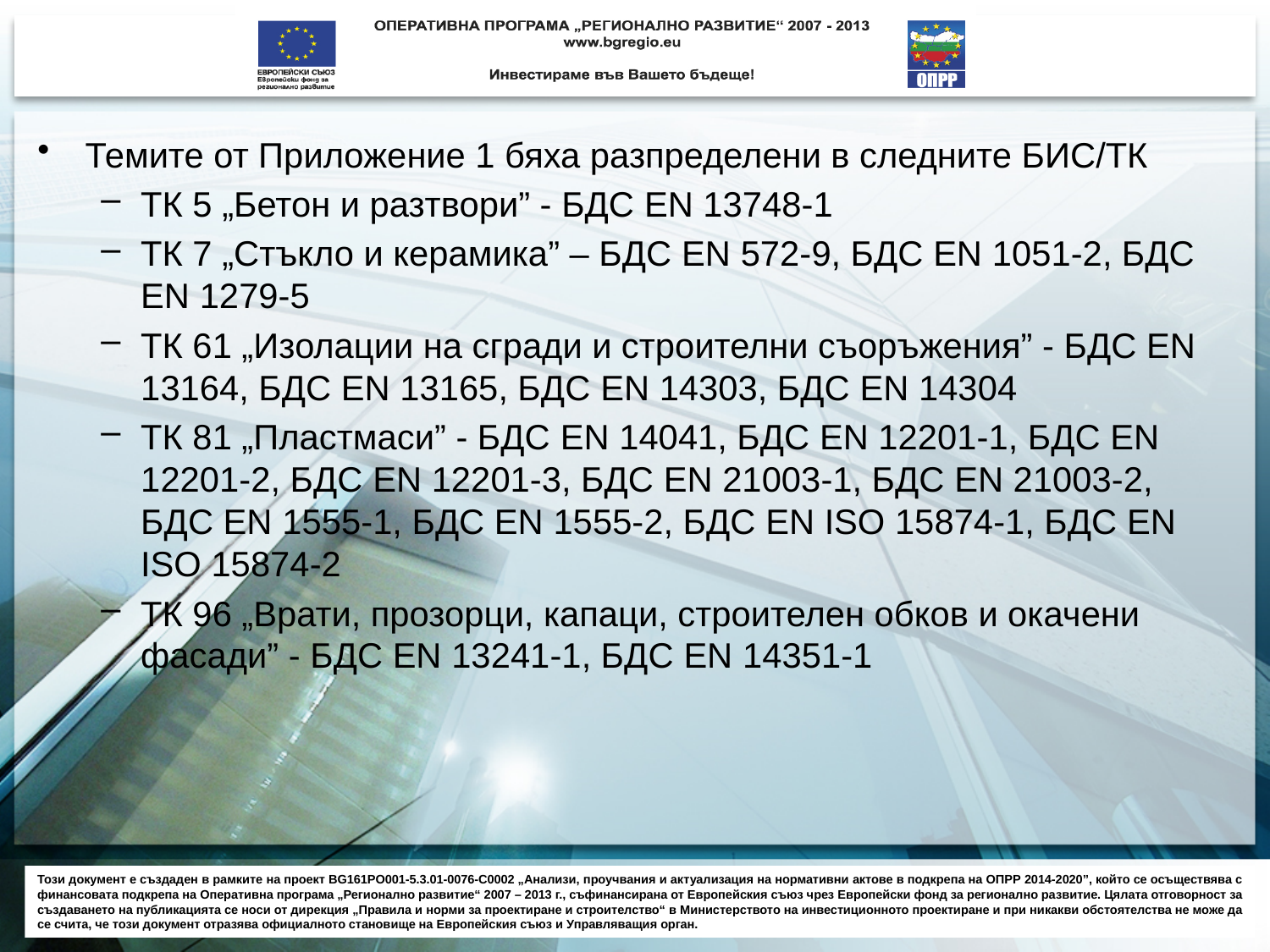

Темите от Приложение 1 бяха разпределени в следните БИС/ТК
ТК 5 „Бетон и разтвори” - БДС EN 13748-1
ТК 7 „Стъкло и керамика” – БДС EN 572-9, БДС EN 1051-2, БДС EN 1279-5
ТК 61 „Изолации на сгради и строителни съоръжения” - БДС EN 13164, БДС EN 13165, БДС EN 14303, БДС EN 14304
ТК 81 „Пластмаси” - БДС EN 14041, БДС EN 12201-1, БДС EN 12201-2, БДС EN 12201-3, БДС EN 21003-1, БДС EN 21003-2, БДС EN 1555-1, БДС EN 1555-2, БДС EN ISO 15874-1, БДС EN ISO 15874-2
ТК 96 „Врати, прозорци, капаци, строителен обков и окачени фасади” - БДС EN 13241-1, БДС EN 14351-1